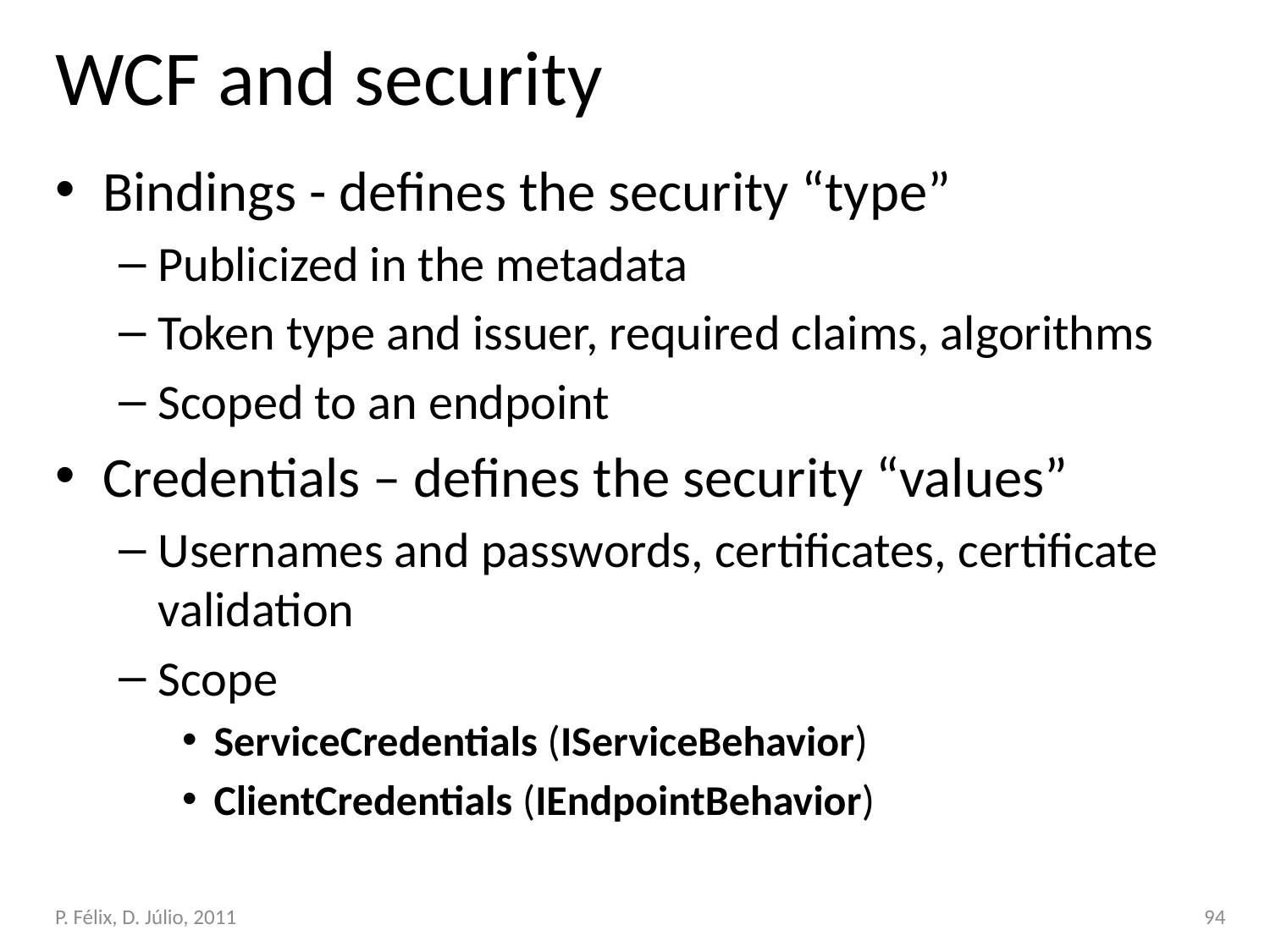

# WCF and security
Bindings - defines the security “type”
Publicized in the metadata
Token type and issuer, required claims, algorithms
Scoped to an endpoint
Credentials – defines the security “values”
Usernames and passwords, certificates, certificate validation
Scope
ServiceCredentials (IServiceBehavior)
ClientCredentials (IEndpointBehavior)
P. Félix, D. Júlio, 2011
94